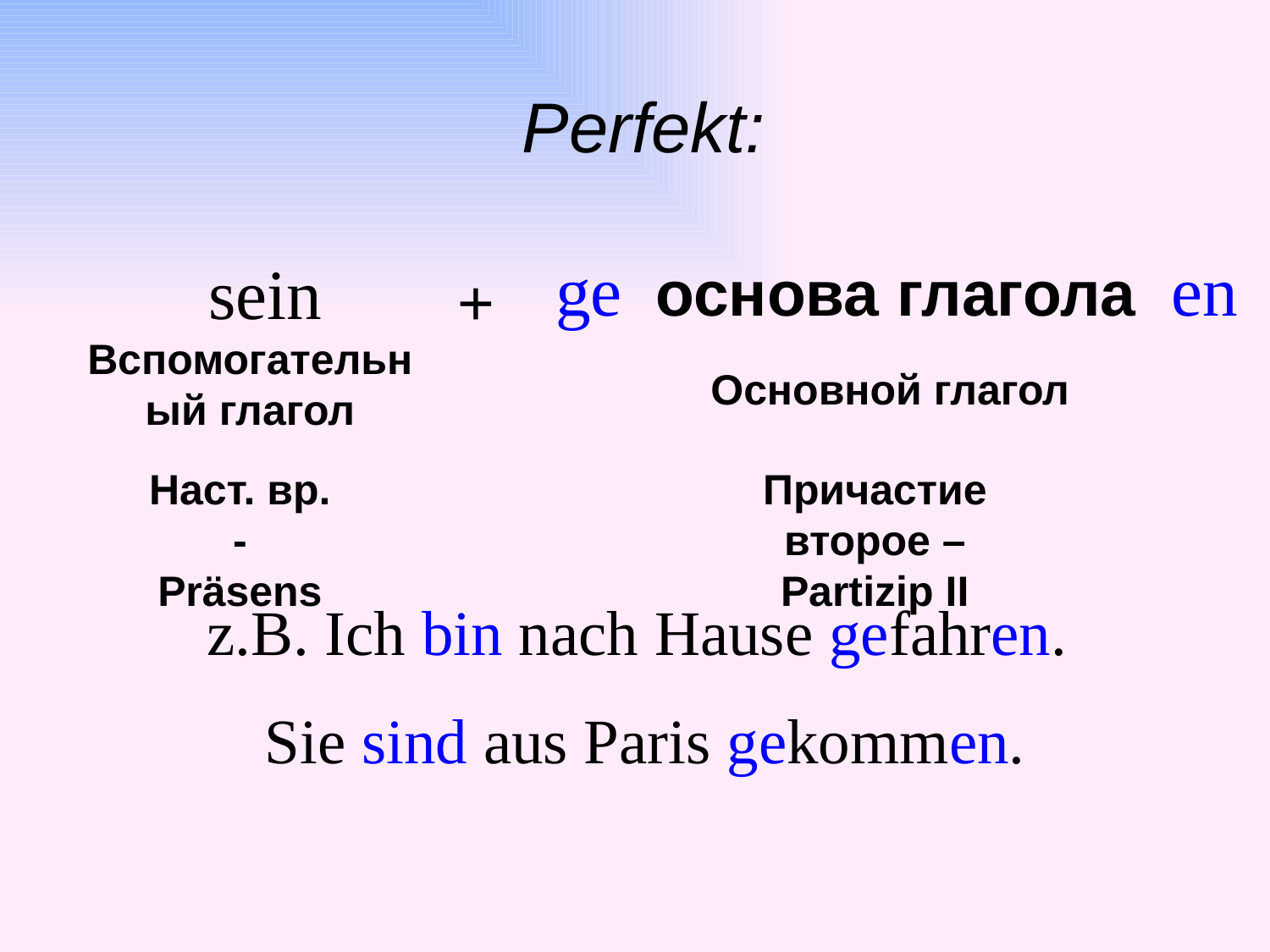

Perfekt:
ge  основа глагола  en
sein
+
Вспомогательный глагол
Основной глагол

Наст. вр. - Präsens
Причастие второе – Partizip II
z.B. Ich bin nach Hause gefahren.
Sie sind aus Paris gekommen.